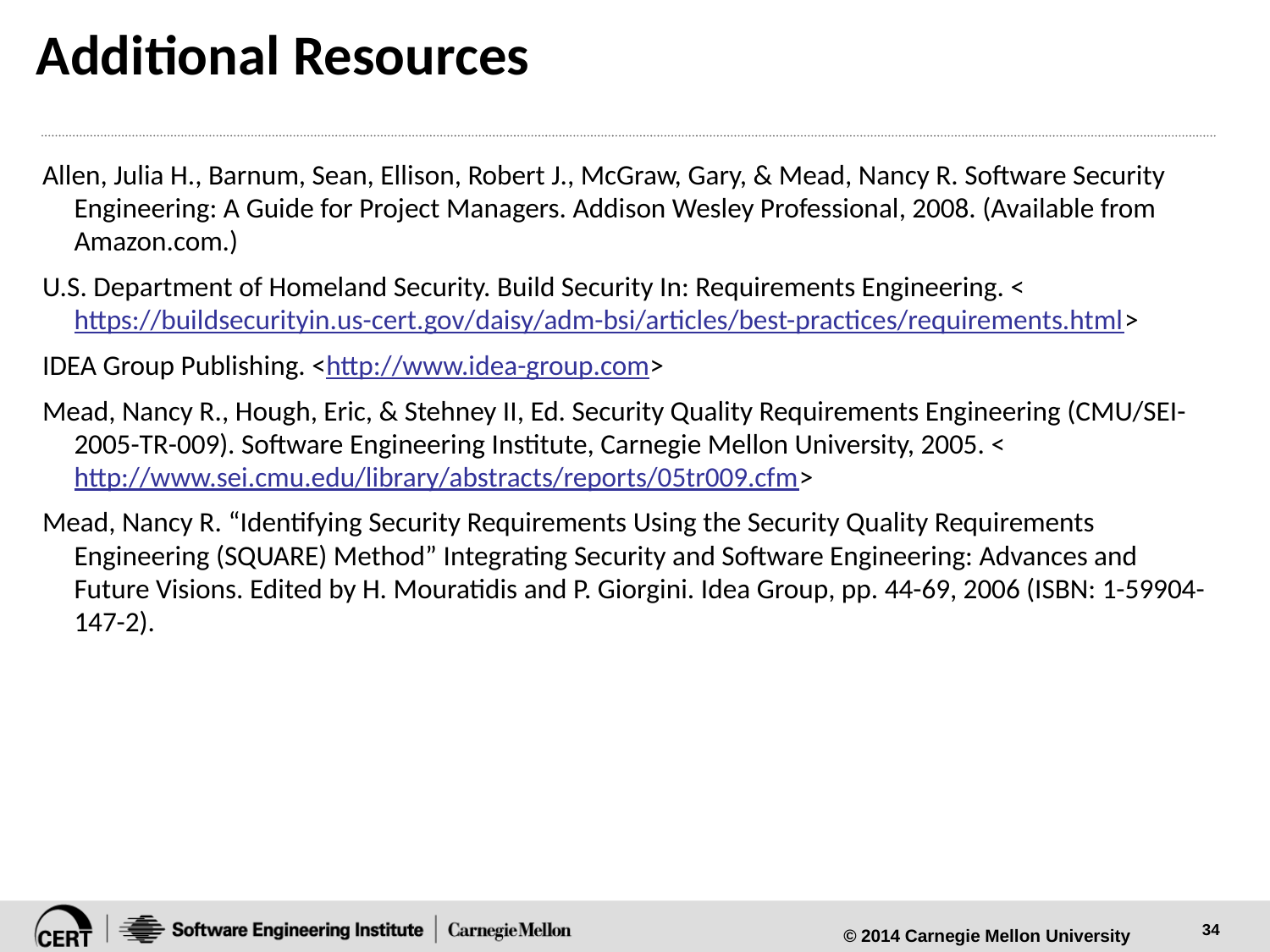

# Additional Resources
Allen, Julia H., Barnum, Sean, Ellison, Robert J., McGraw, Gary, & Mead, Nancy R. Software Security Engineering: A Guide for Project Managers. Addison Wesley Professional, 2008. (Available from Amazon.com.)
U.S. Department of Homeland Security. Build Security In: Requirements Engineering. <https://buildsecurityin.us-cert.gov/daisy/adm-bsi/articles/best-practices/requirements.html>
IDEA Group Publishing. <http://www.idea-group.com>
Mead, Nancy R., Hough, Eric, & Stehney II, Ed. Security Quality Requirements Engineering (CMU/SEI-2005-TR-009). Software Engineering Institute, Carnegie Mellon University, 2005. <http://www.sei.cmu.edu/library/abstracts/reports/05tr009.cfm>
Mead, Nancy R. “Identifying Security Requirements Using the Security Quality Requirements Engineering (SQUARE) Method” Integrating Security and Software Engineering: Advances and Future Visions. Edited by H. Mouratidis and P. Giorgini. Idea Group, pp. 44-69, 2006 (ISBN: 1-59904-147-2).